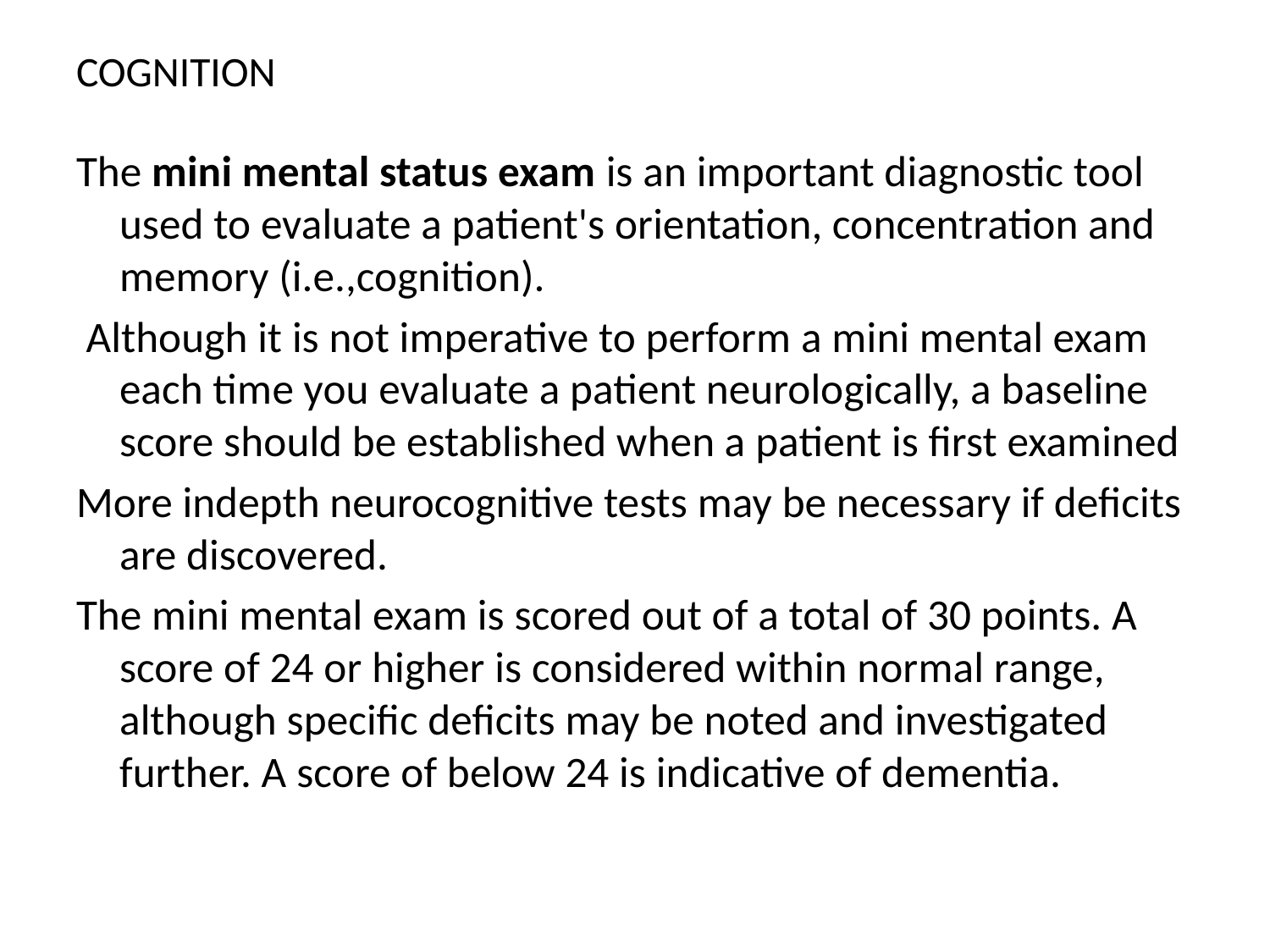

# COGNITION
The mini mental status exam is an important diagnostic tool used to evaluate a patient's orientation, concentration and memory (i.e.,cognition).
 Although it is not imperative to perform a mini mental exam each time you evaluate a patient neurologically, a baseline score should be established when a patient is first examined
More indepth neurocognitive tests may be necessary if deficits are discovered.
The mini mental exam is scored out of a total of 30 points. A score of 24 or higher is considered within normal range, although specific deficits may be noted and investigated further. A score of below 24 is indicative of dementia.